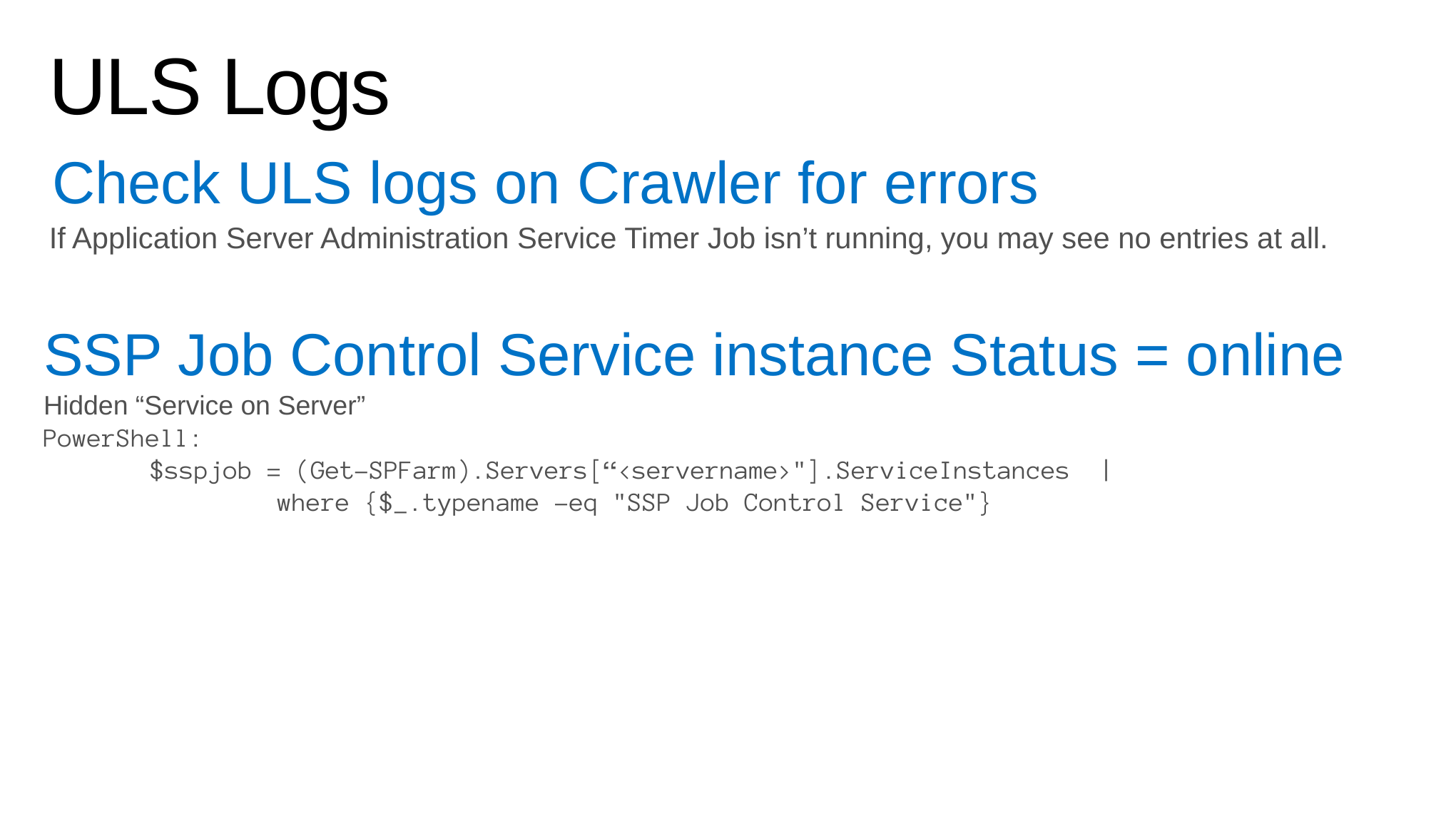

# ULS Logs
Check ULS logs on Crawler for errors
If Application Server Administration Service Timer Job isn’t running, you may see no entries at all.
SSP Job Control Service instance Status = online
Hidden “Service on Server”
PowerShell:
	$sspjob = (Get-SPFarm).Servers[“<servername>"].ServiceInstances  |
                where {$_.typename -eq "SSP Job Control Service"}